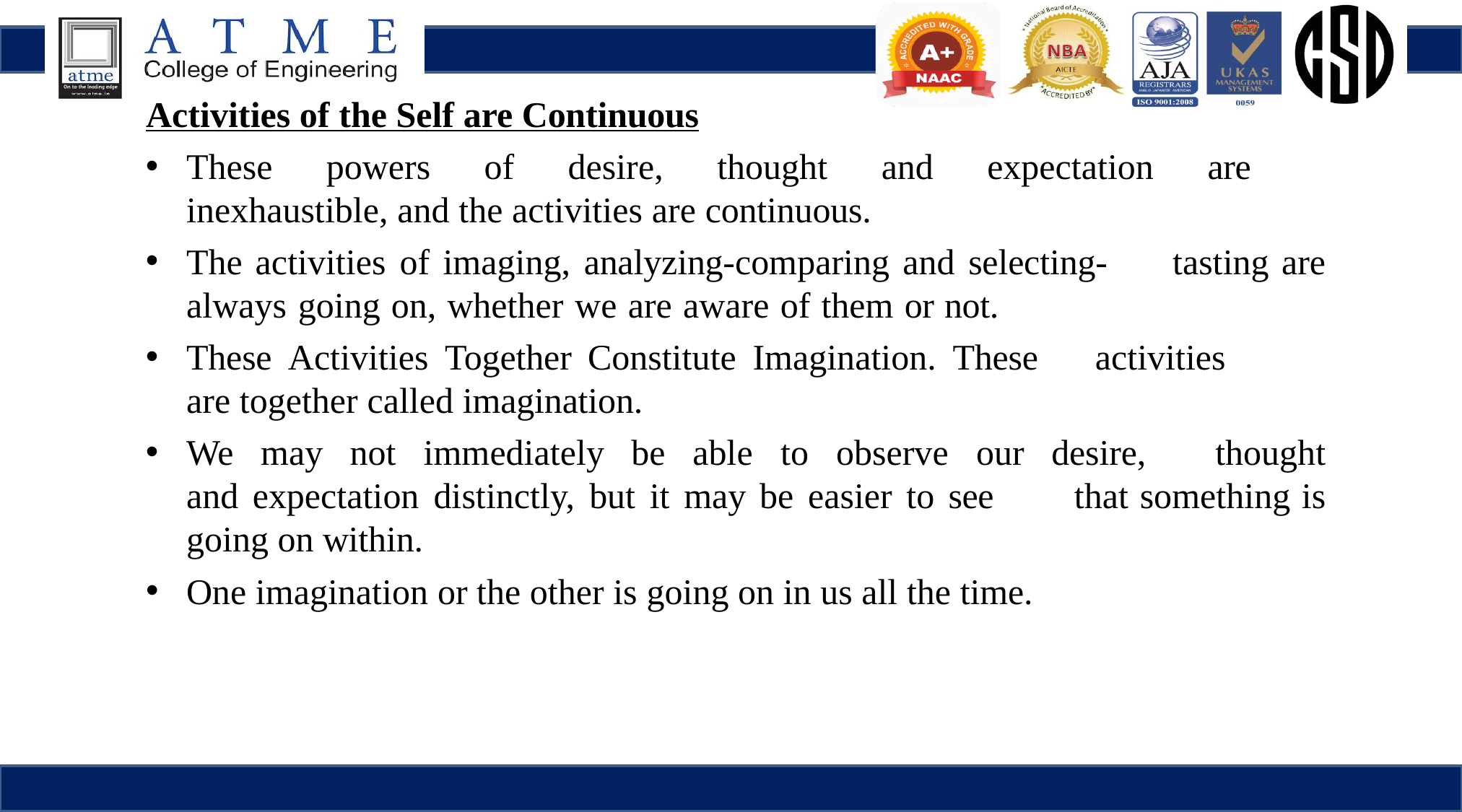

Activities of the Self are Continuous
These  powers  of  desire,  thought  and  expectation  are 	inexhaustible, and the activities are continuous.
The activities of imaging, analyzing-comparing and selecting- 	tasting are always going on, whether we are aware of them or 	not.
These Activities Together Constitute Imagination. These 	activities are together called imagination.
We  may  not  immediately  be  able  to  observe  our  desire, 	thought and expectation distinctly, but it may be easier to see 	that something is going on within.
One imagination or the other is going on in us all the time.